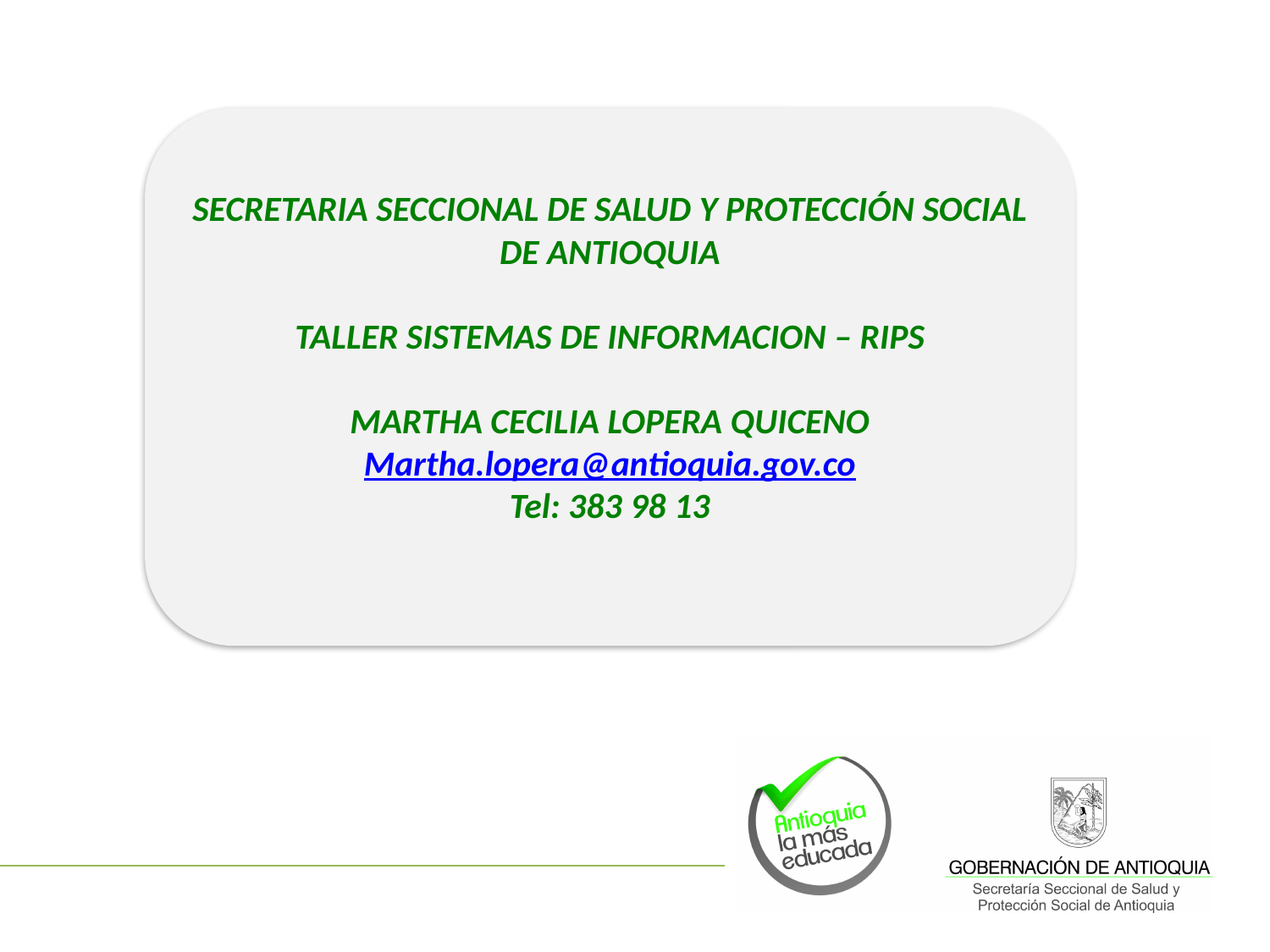

SECRETARIA SECCIONAL DE SALUD Y PROTECCIÓN SOCIAL DE ANTIOQUIA

TALLER SISTEMAS DE INFORMACION – RIPS

MARTHA CECILIA LOPERA QUICENO
Martha.lopera@antioquia.gov.co
Tel: 383 98 13